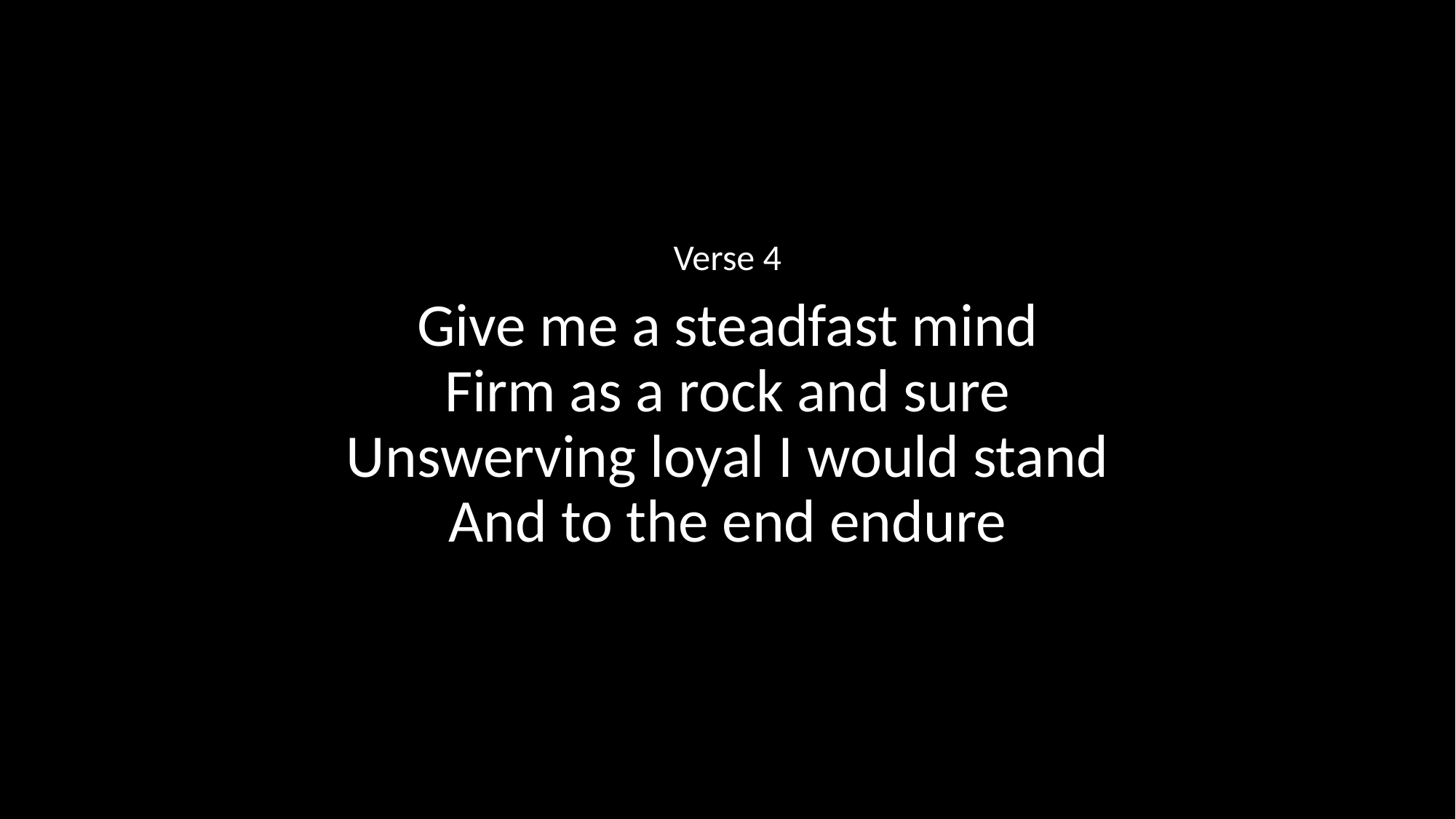

Verse 4
Give me a steadfast mind
Firm as a rock and sure
Unswerving loyal I would stand
And to the end endure